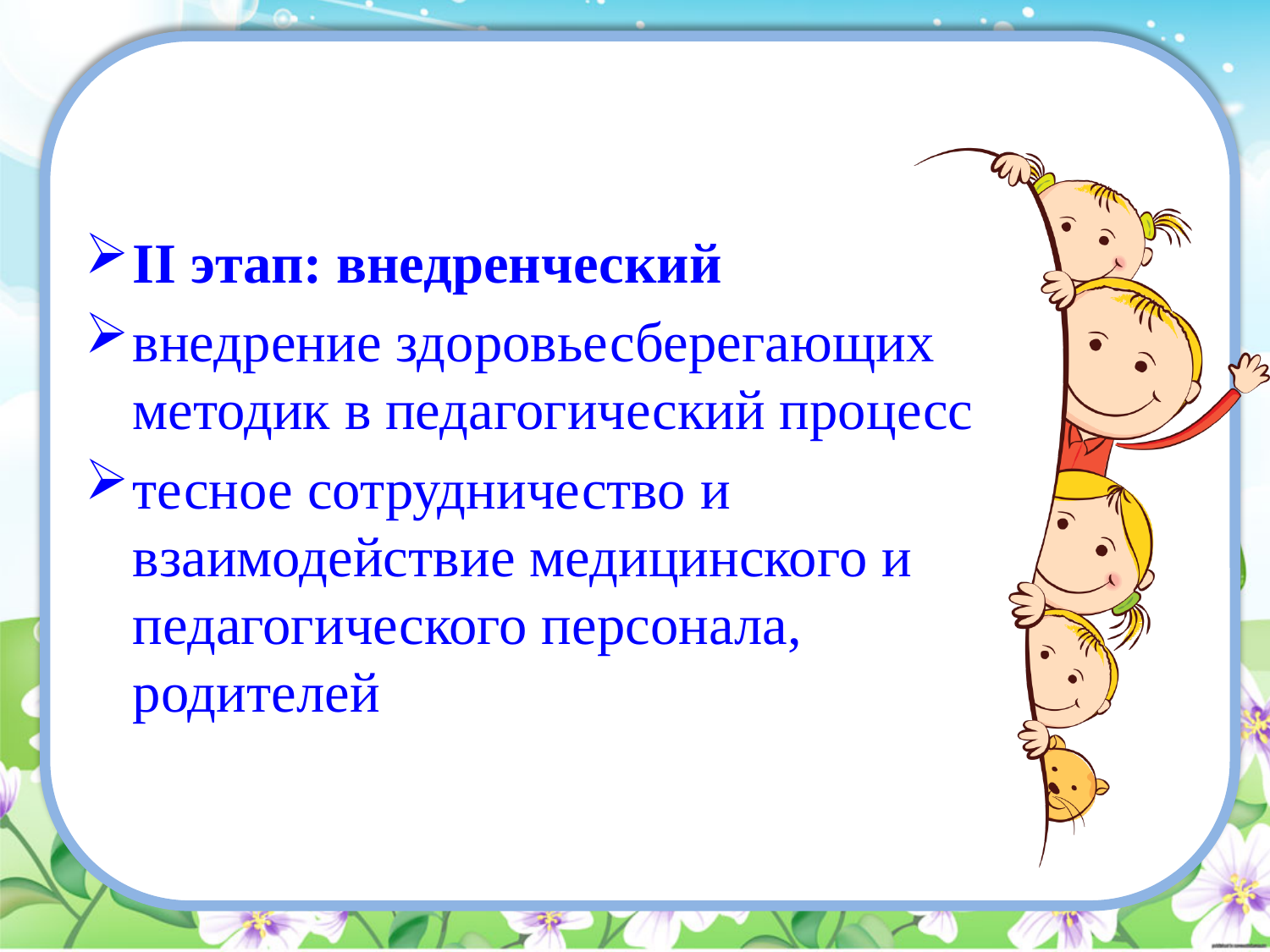

#
II этап: внедренческий
внедрение здоровьесберегающих методик в педагогический процесс
тесное сотрудничество и взаимодействие медицинского и педагогического персонала, родителей